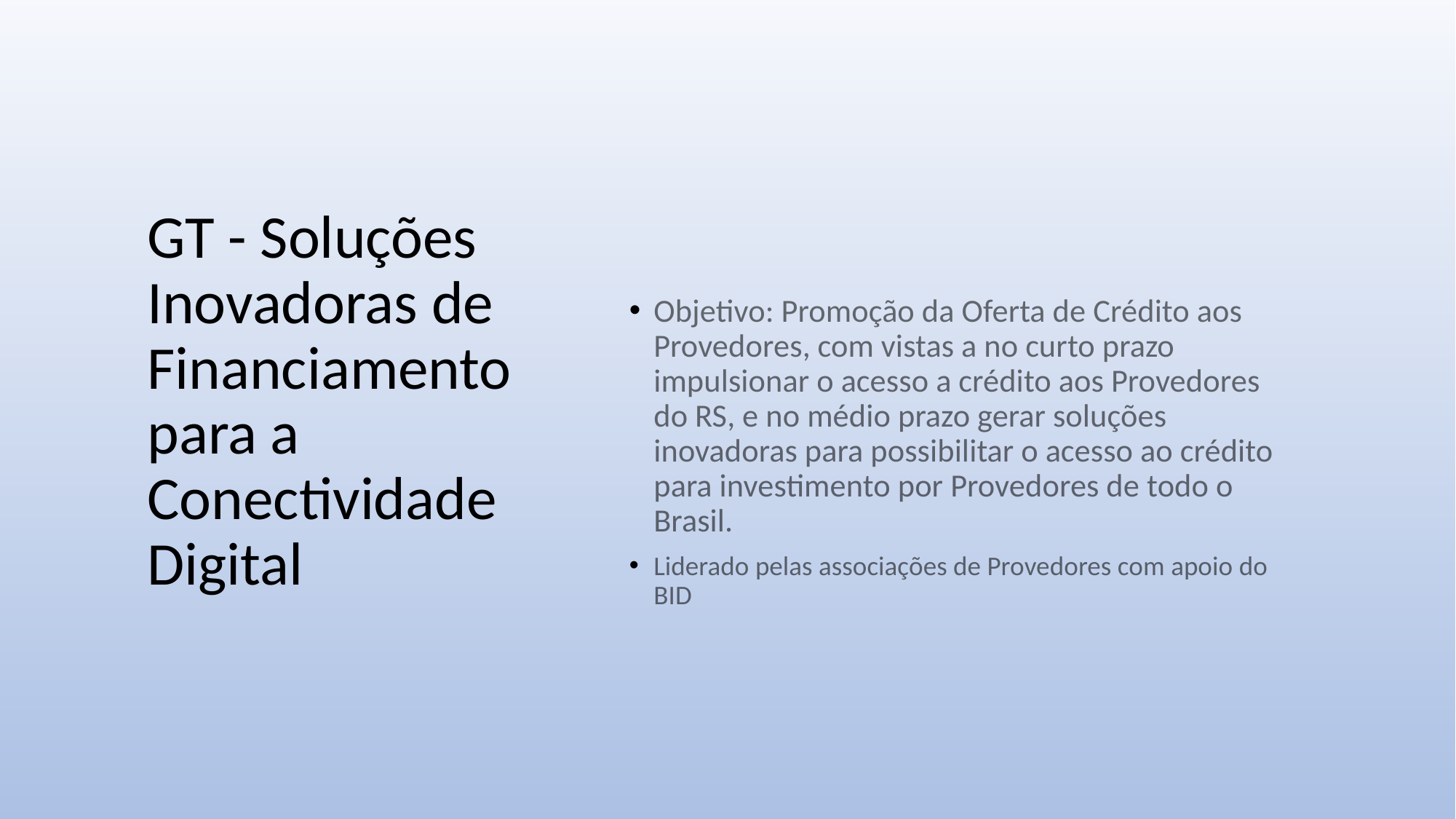

# GT - Soluções Inovadoras de Financiamento para a Conectividade Digital

Objetivo: Promoção da Oferta de Crédito aos Provedores, com vistas a no curto prazo impulsionar o acesso a crédito aos Provedores do RS, e no médio prazo gerar soluções inovadoras para possibilitar o acesso ao crédito para investimento por Provedores de todo o Brasil.
Liderado pelas associações de Provedores com apoio do BID